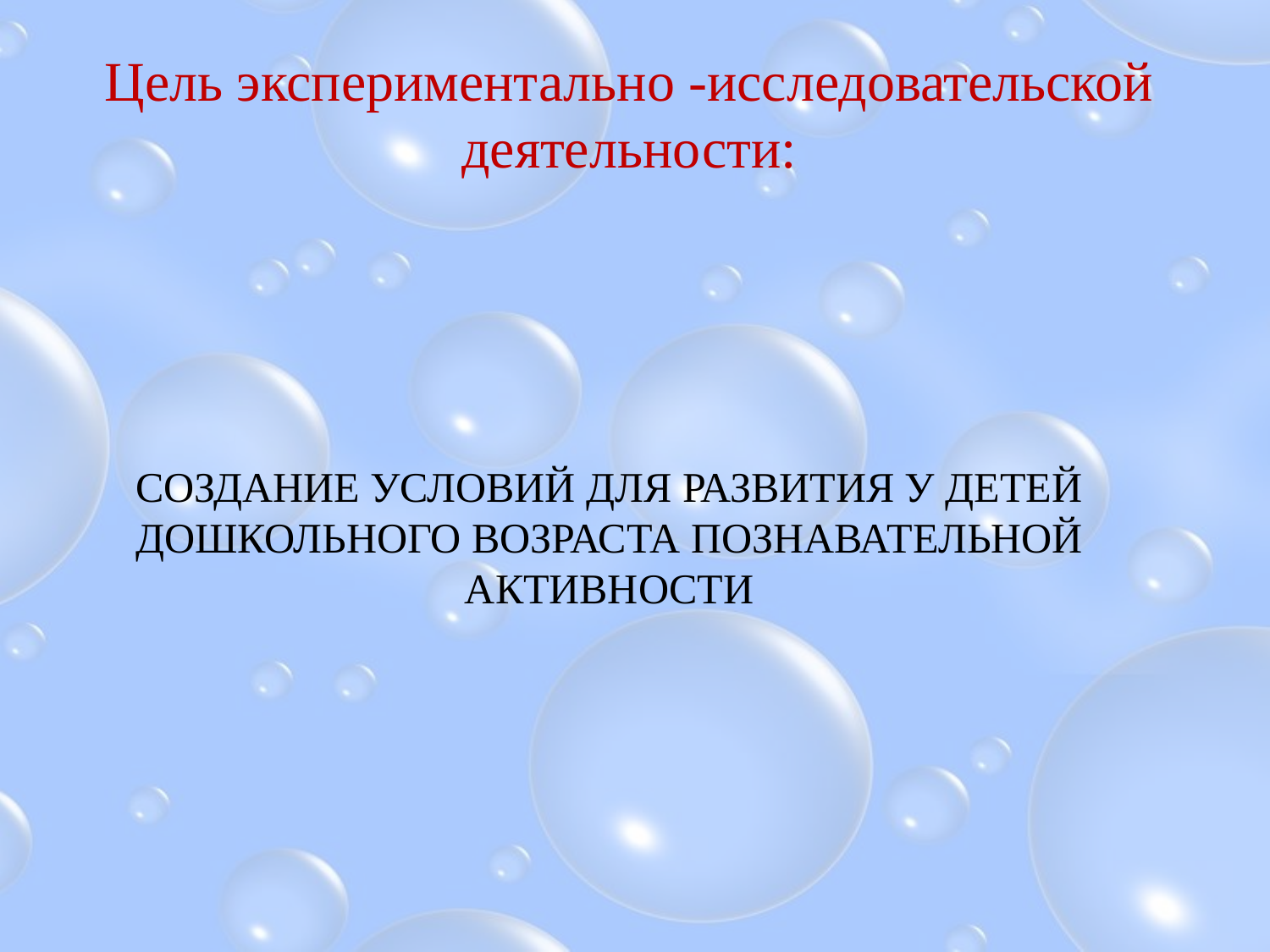

# Цель экспериментально -исследовательской деятельности:
СОЗДАНИЕ УСЛОВИЙ ДЛЯ РАЗВИТИЯ У ДЕТЕЙ ДОШКОЛЬНОГО ВОЗРАСТА ПОЗНАВАТЕЛЬНОЙ АКТИВНОСТИ